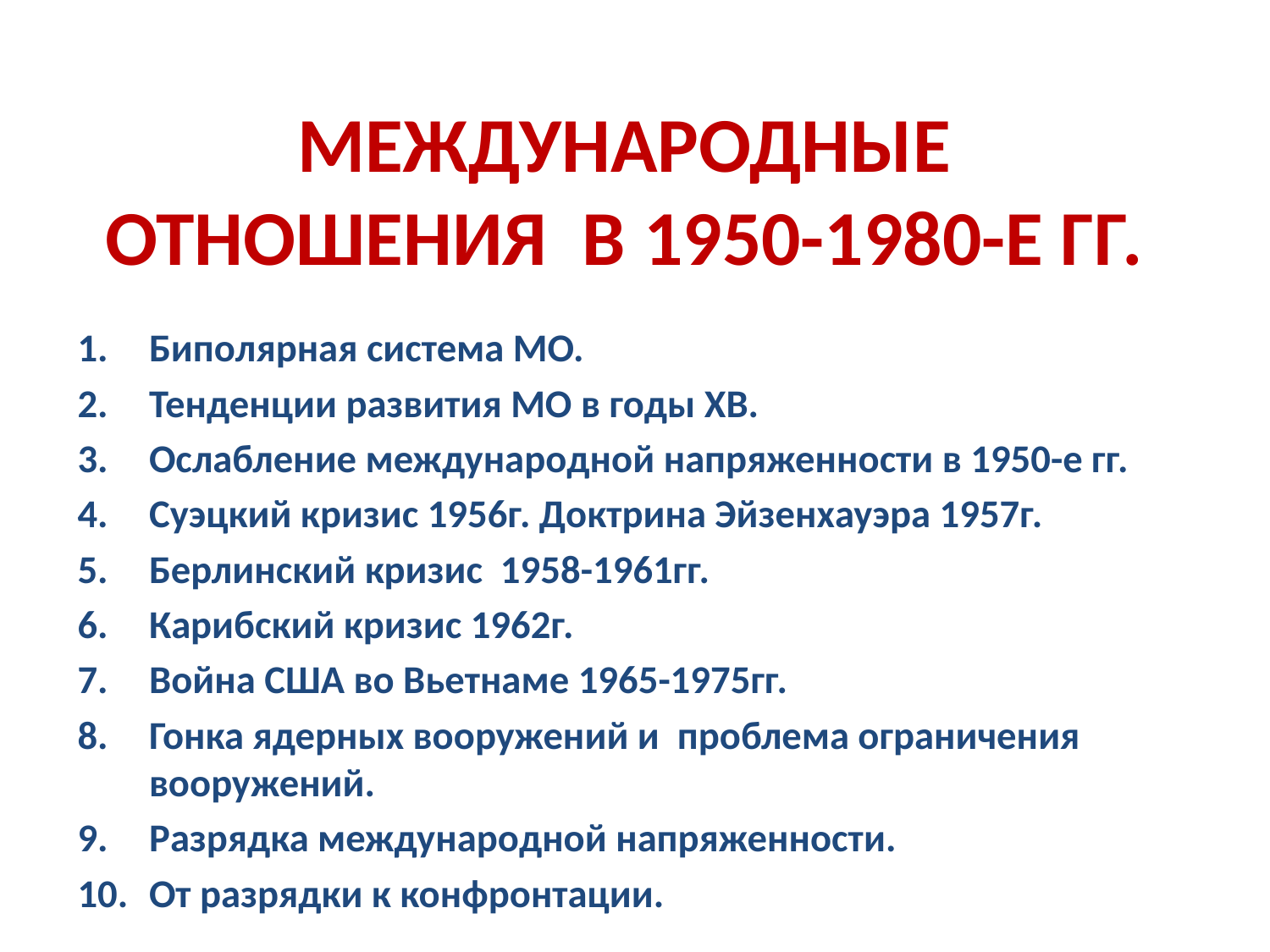

# МЕЖДУНАРОДНЫЕ ОТНОШЕНИЯ  В 1950-1980-Е ГГ.
Биполярная система МО.
Тенденции развития МО в годы ХВ.
Ослабление международной напряженности в 1950-е гг.
Суэцкий кризис 1956г. Доктрина Эйзенхауэра 1957г.
Берлинский кризис  1958-1961гг.
Карибский кризис 1962г.
Война США во Вьетнаме 1965-1975гг.
Гонка ядерных вооружений и  проблема ограничения вооружений.
Разрядка международной напряженности.
От разрядки к конфронтации.